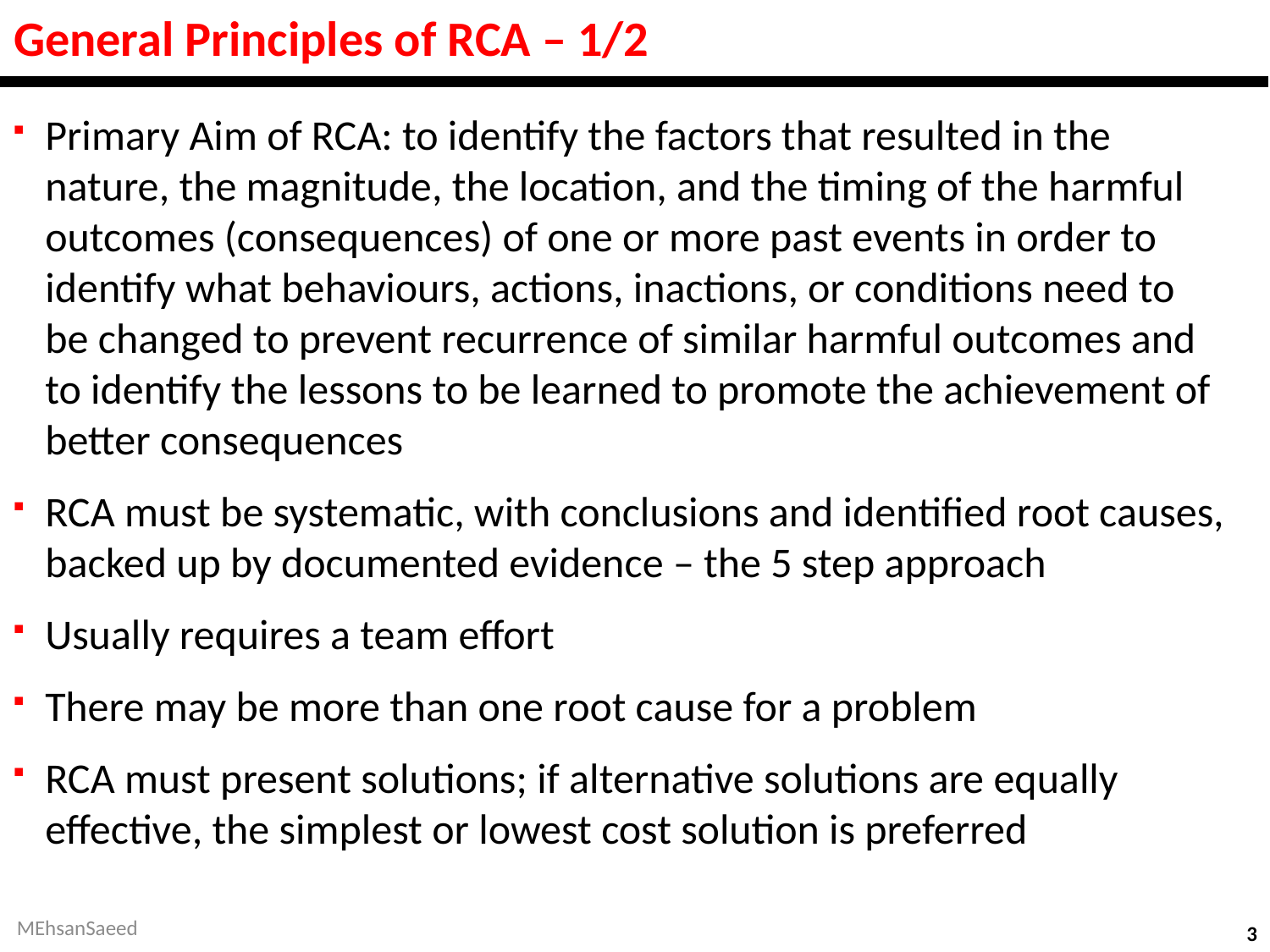

# General Principles of RCA – 1/2
Primary Aim of RCA: to identify the factors that resulted in the nature, the magnitude, the location, and the timing of the harmful outcomes (consequences) of one or more past events in order to identify what behaviours, actions, inactions, or conditions need to be changed to prevent recurrence of similar harmful outcomes and to identify the lessons to be learned to promote the achievement of better consequences
RCA must be systematic, with conclusions and identified root causes, backed up by documented evidence – the 5 step approach
Usually requires a team effort
There may be more than one root cause for a problem
RCA must present solutions; if alternative solutions are equally effective, the simplest or lowest cost solution is preferred
MEhsanSaeed
3